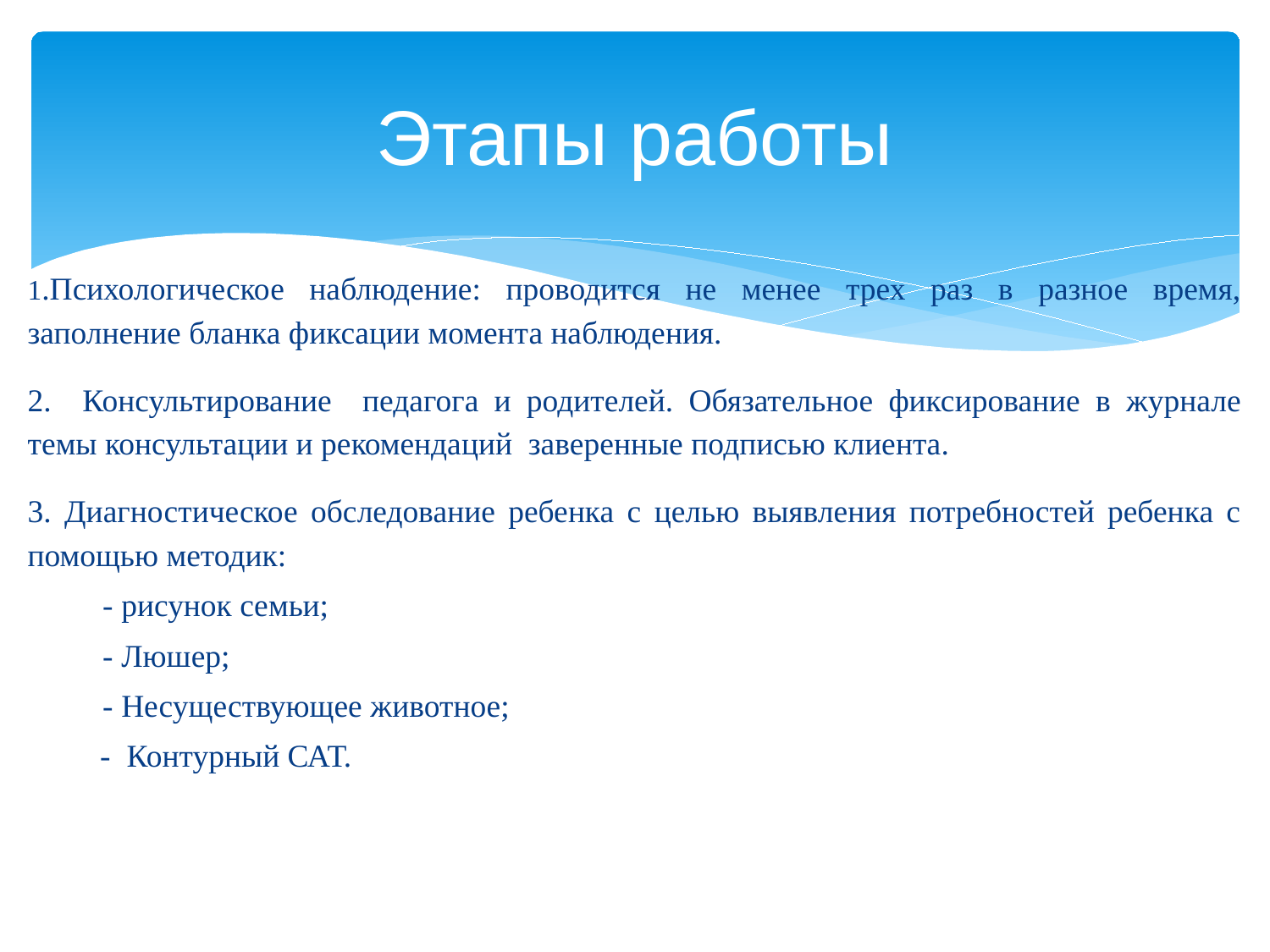

# Этапы работы
1.Психологическое наблюдение: проводится не менее трех раз в разное время, заполнение бланка фиксации момента наблюдения.
2.  Консультирование  педагога и родителей. Обязательное фиксирование в журнале темы консультации и рекомендаций  заверенные подписью клиента.
3. Диагностическое обследование ребенка с целью выявления потребностей ребенка с помощью методик:
- рисунок семьи;
- Люшер;
- Несуществующее животное;
         -  Контурный САТ.